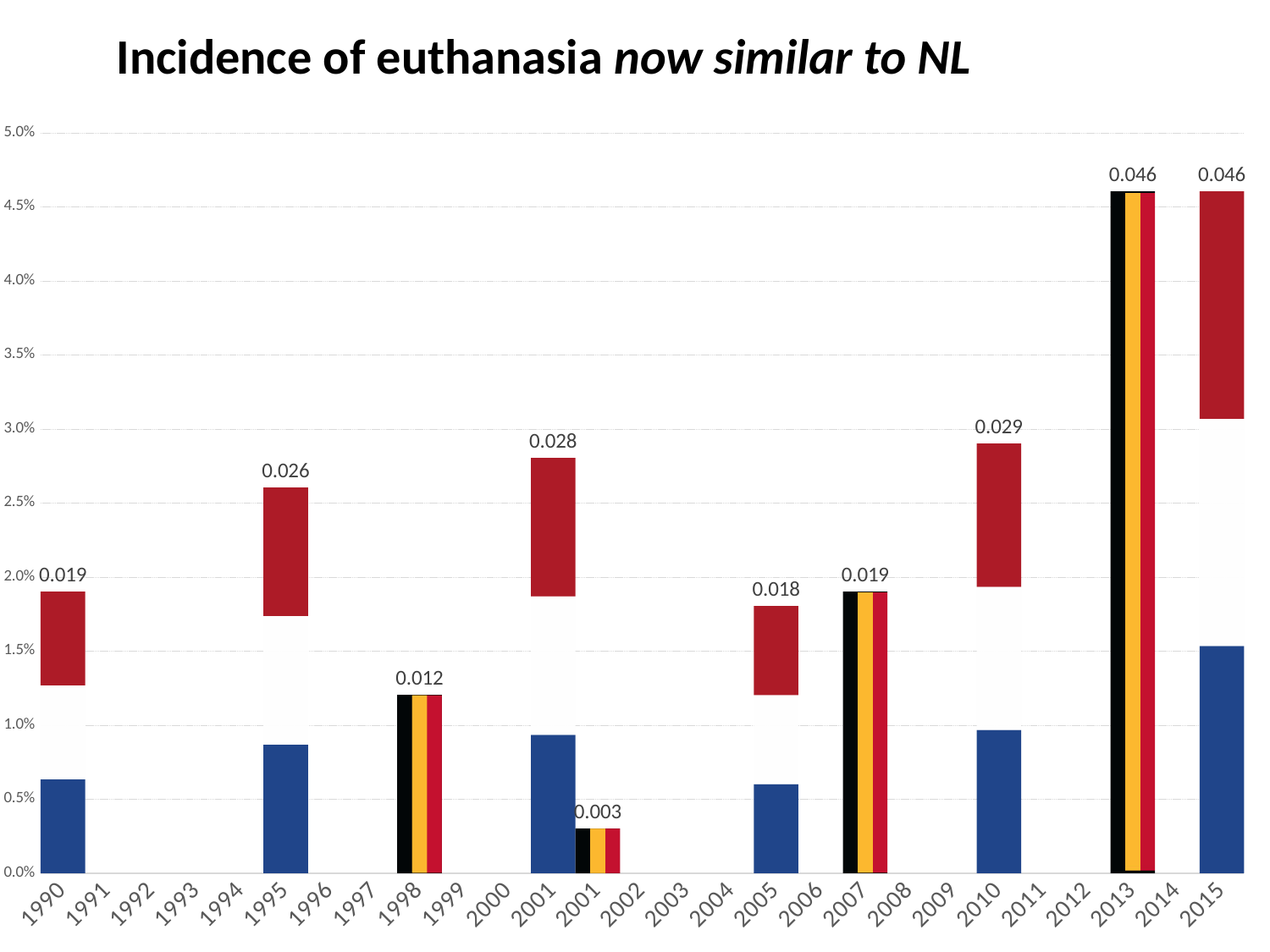

Incidence of euthanasia now similar to NL

### Chart

| Category |  |
|---|---|
| 1990 | 0.019 |
| 1991 | None |
| 1992 | None |
| 1993 | None |
| 1994 | None |
| 1995 | 0.026 |
| 1996 | None |
| 1997 | None |
| 1998 | 0.012 |
| 1999 | None |
| 2000 | None |
| 2001 | 0.028 |
| 2001 | 0.003 |
| 2002 | None |
| 2003 | None |
| 2004 | None |
| 2005 | 0.018 |
| 2006 | None |
| 2007 | 0.019 |
| 2008 | None |
| 2009 | None |
| 2010 | 0.029 |
| 2011 | None |
| 2012 | None |
| 2013 | 0.046 |
| 2014 | None |
| 2015 | 0.046 |